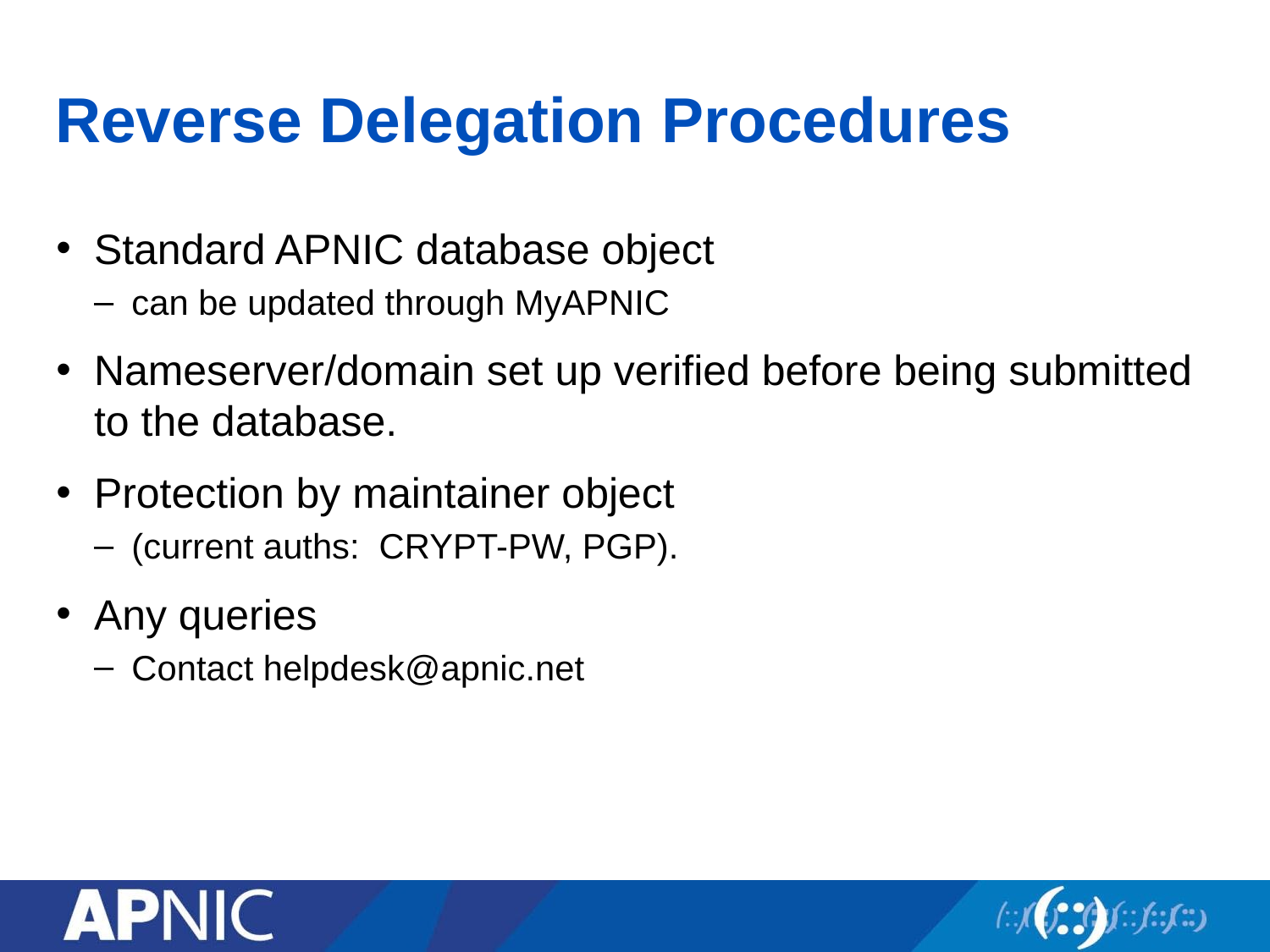

# Reverse Delegation Procedures
Standard APNIC database object
can be updated through MyAPNIC
Nameserver/domain set up verified before being submitted to the database.
Protection by maintainer object
(current auths:  CRYPT-PW, PGP).
Any queries
Contact helpdesk@apnic.net